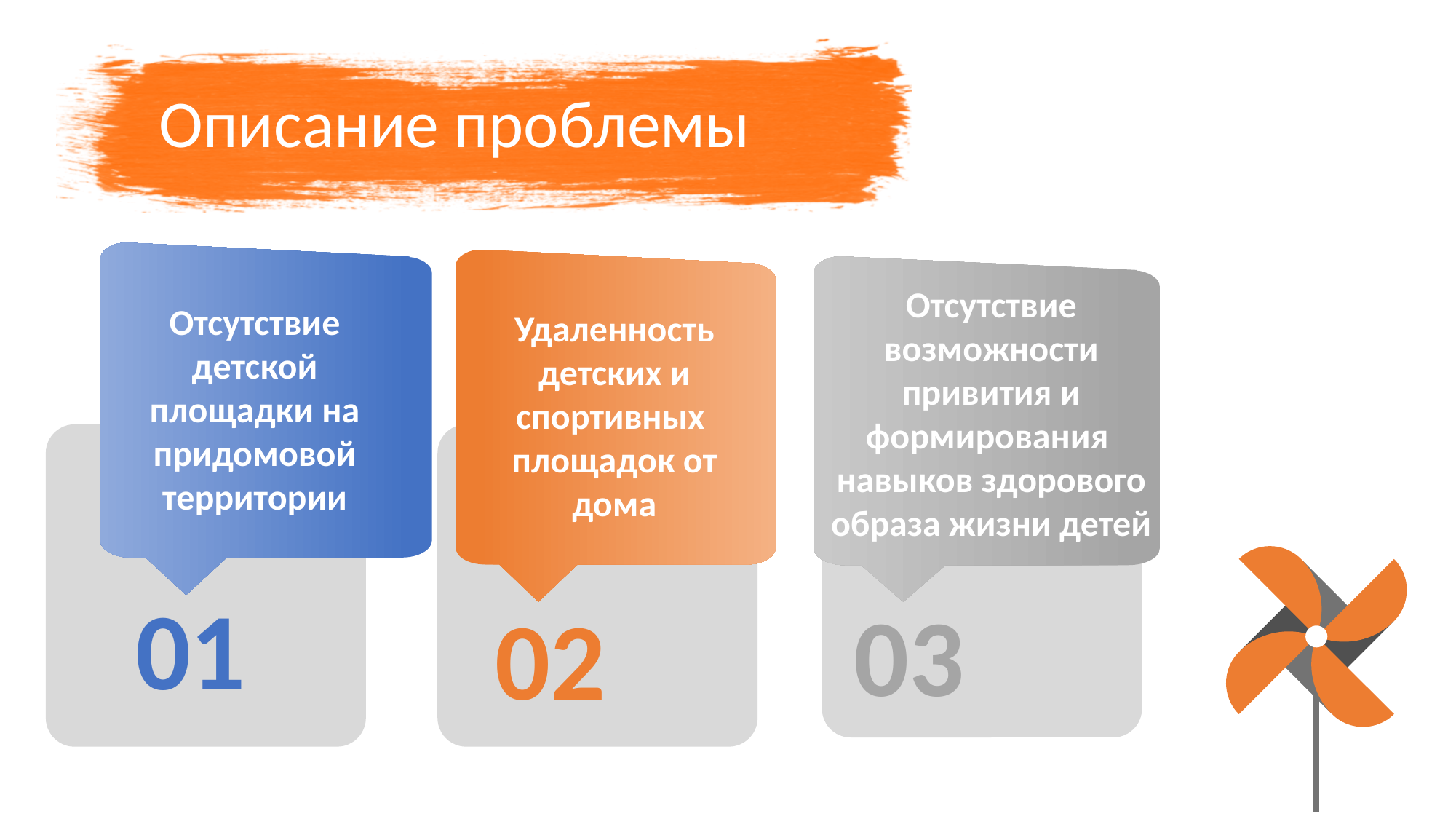

# Описание проблемы

Отсутствие возможности
привития и формирования
навыков здорового образа жизни детей
Отсутствие детской площадки на придомовой территории
Удаленность детских и спортивных  площадок от дома

01
03
02